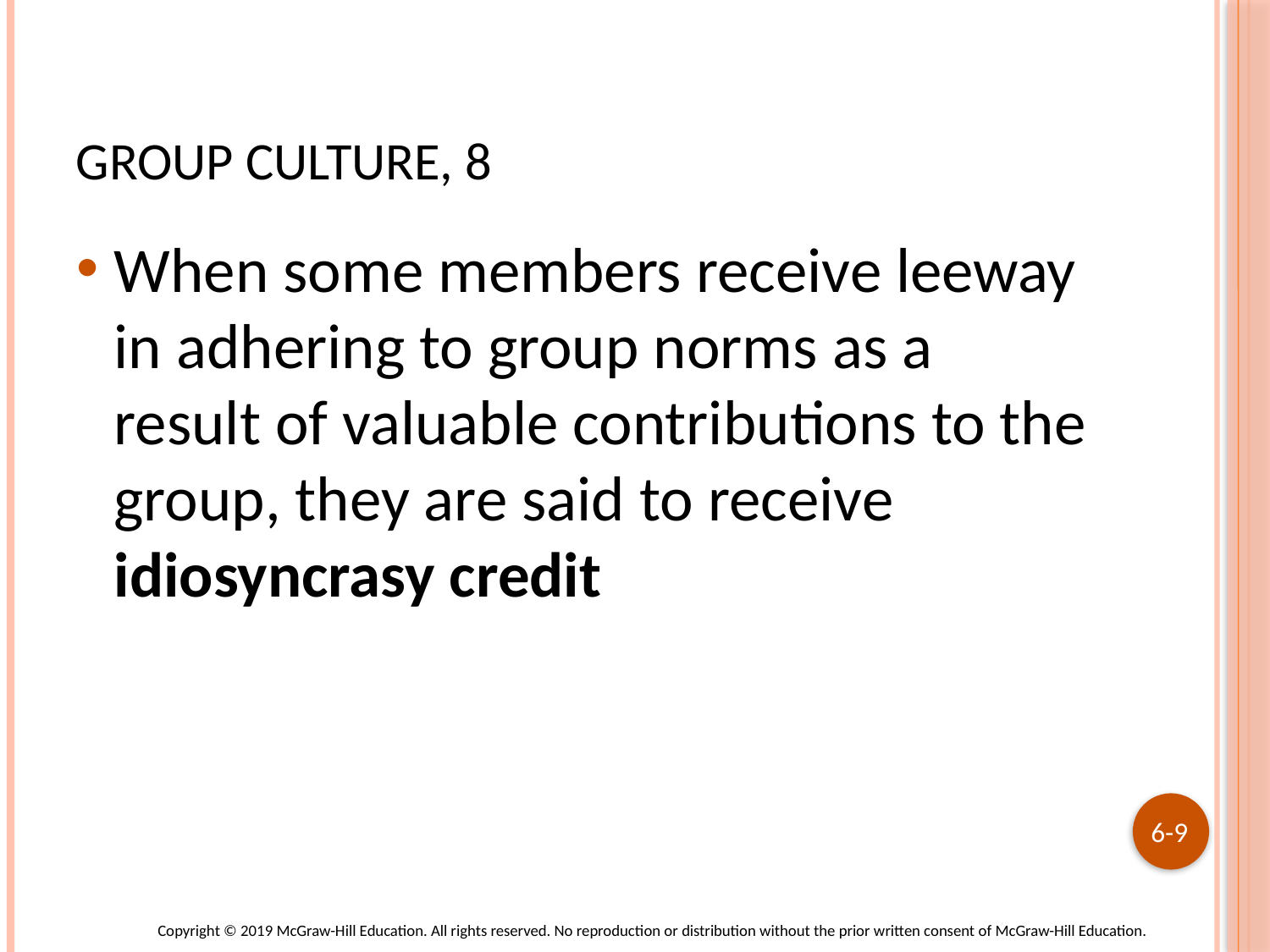

# Group Culture, 8
When some members receive leeway in adhering to group norms as a result of valuable contributions to the group, they are said to receive idiosyncrasy credit